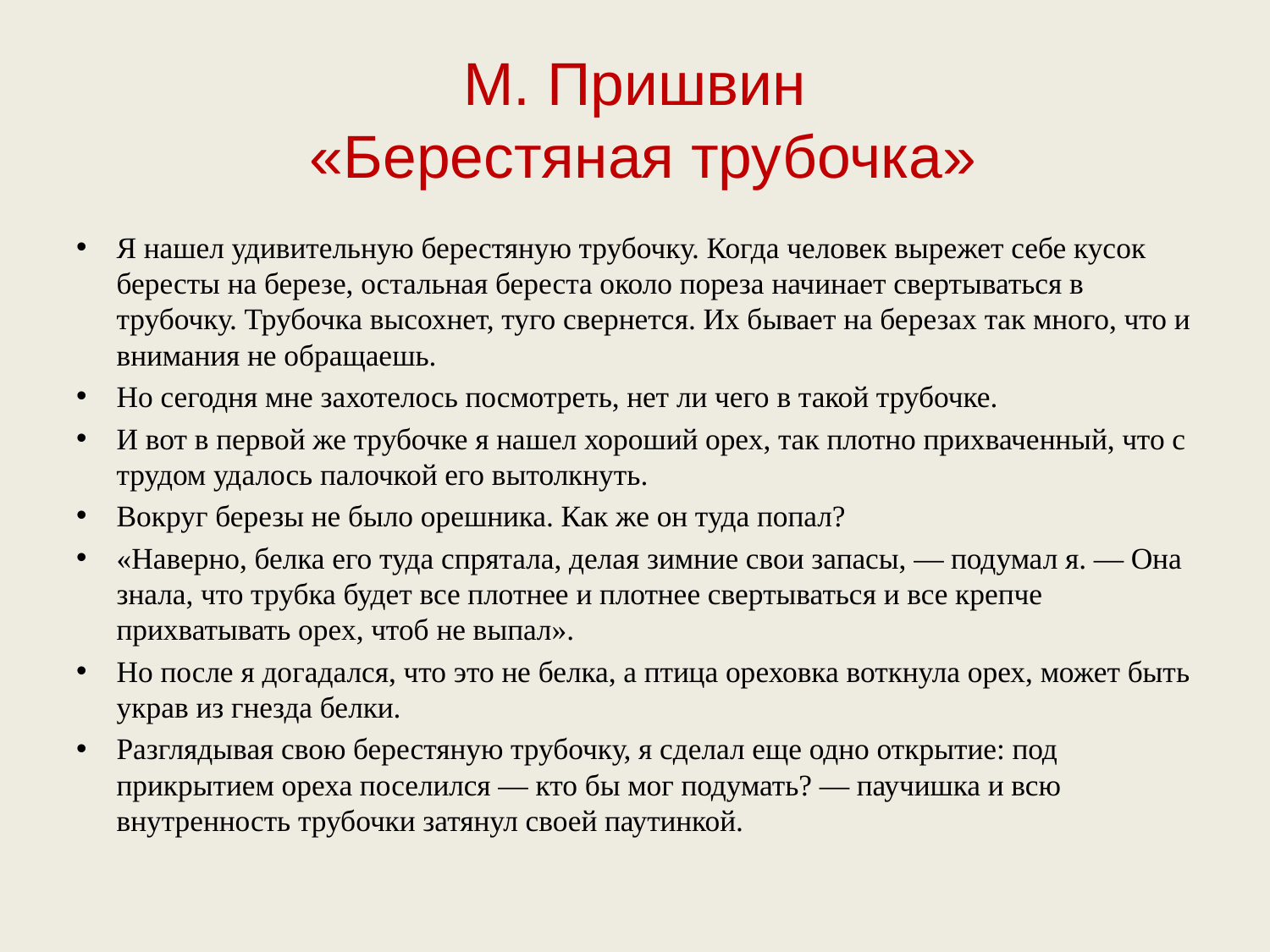

# М. Пришвин «Берестяная трубочка»
Я нашел удивительную берестяную трубочку. Когда человек вырежет себе кусок бересты на березе, остальная береста около пореза начинает свертываться в трубочку. Трубочка высохнет, туго свернется. Их бывает на березах так много, что и внимания не обращаешь.
Но сегодня мне захотелось посмотреть, нет ли чего в такой трубочке.
И вот в первой же трубочке я нашел хороший орех, так плотно прихваченный, что с трудом удалось палочкой его вытолкнуть.
Вокруг березы не было орешника. Как же он туда попал?
«Наверно, белка его туда спрятала, делая зимние свои запасы, — подумал я. — Она знала, что трубка будет все плотнее и плотнее свертываться и все крепче прихватывать орех, чтоб не выпал».
Но после я догадался, что это не белка, а птица ореховка воткнула орех, может быть украв из гнезда белки.
Разглядывая свою берестяную трубочку, я сделал еще одно открытие: под прикрытием ореха поселился — кто бы мог подумать? — паучишка и всю внутренность трубочки затянул своей паутинкой.